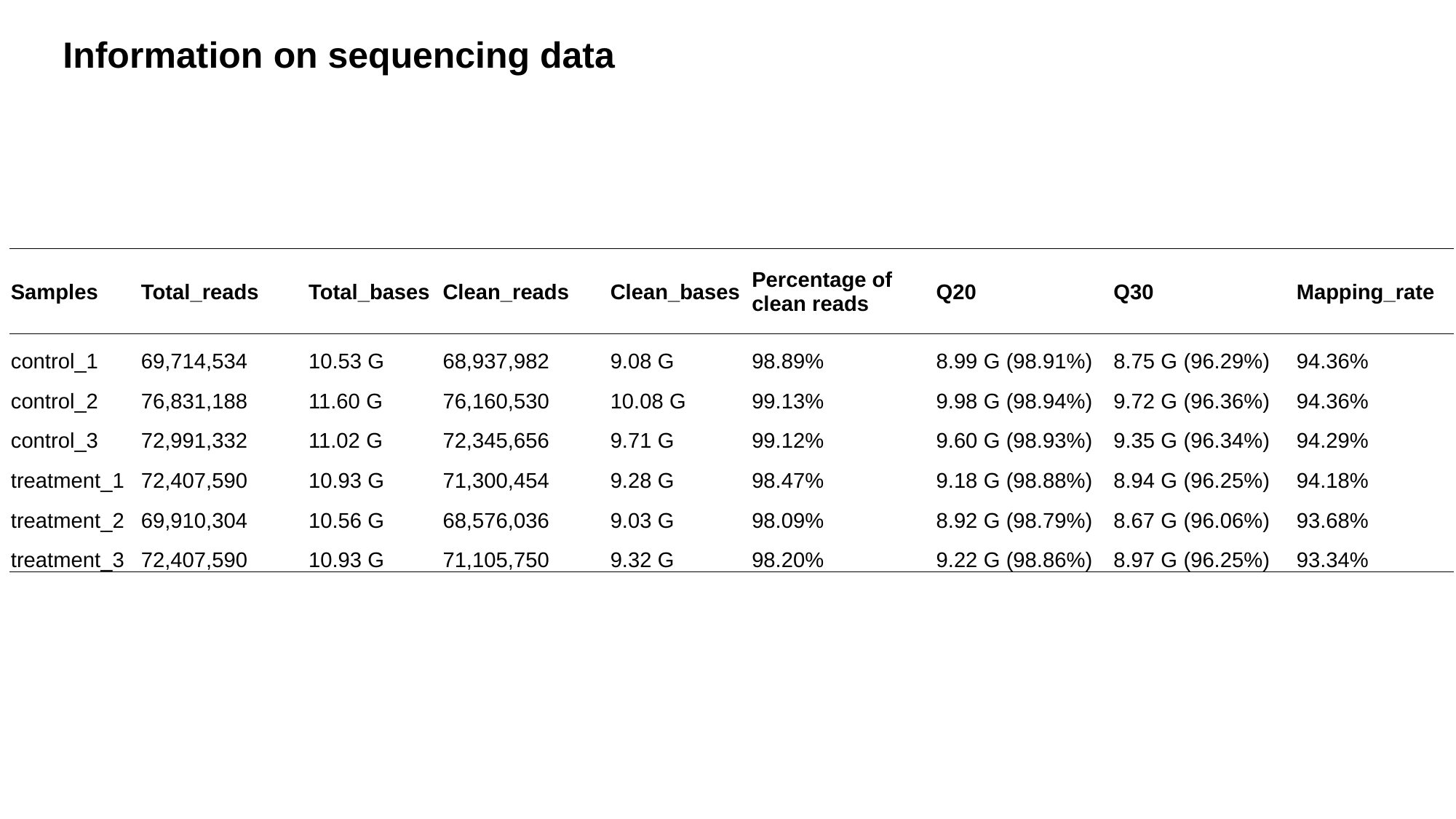

Information on sequencing data
| Samples | Total\_reads | Total\_bases | Clean\_reads | Clean\_bases | Percentage of clean reads | Q20 | Q30 | Mapping\_rate |
| --- | --- | --- | --- | --- | --- | --- | --- | --- |
| control\_1 | 69,714,534 | 10.53 G | 68,937,982 | 9.08 G | 98.89% | 8.99 G (98.91%) | 8.75 G (96.29%) | 94.36% |
| control\_2 | 76,831,188 | 11.60 G | 76,160,530 | 10.08 G | 99.13% | 9.98 G (98.94%) | 9.72 G (96.36%) | 94.36% |
| control\_3 | 72,991,332 | 11.02 G | 72,345,656 | 9.71 G | 99.12% | 9.60 G (98.93%) | 9.35 G (96.34%) | 94.29% |
| treatment\_1 | 72,407,590 | 10.93 G | 71,300,454 | 9.28 G | 98.47% | 9.18 G (98.88%) | 8.94 G (96.25%) | 94.18% |
| treatment\_2 | 69,910,304 | 10.56 G | 68,576,036 | 9.03 G | 98.09% | 8.92 G (98.79%) | 8.67 G (96.06%) | 93.68% |
| treatment\_3 | 72,407,590 | 10.93 G | 71,105,750 | 9.32 G | 98.20% | 9.22 G (98.86%) | 8.97 G (96.25%) | 93.34% |